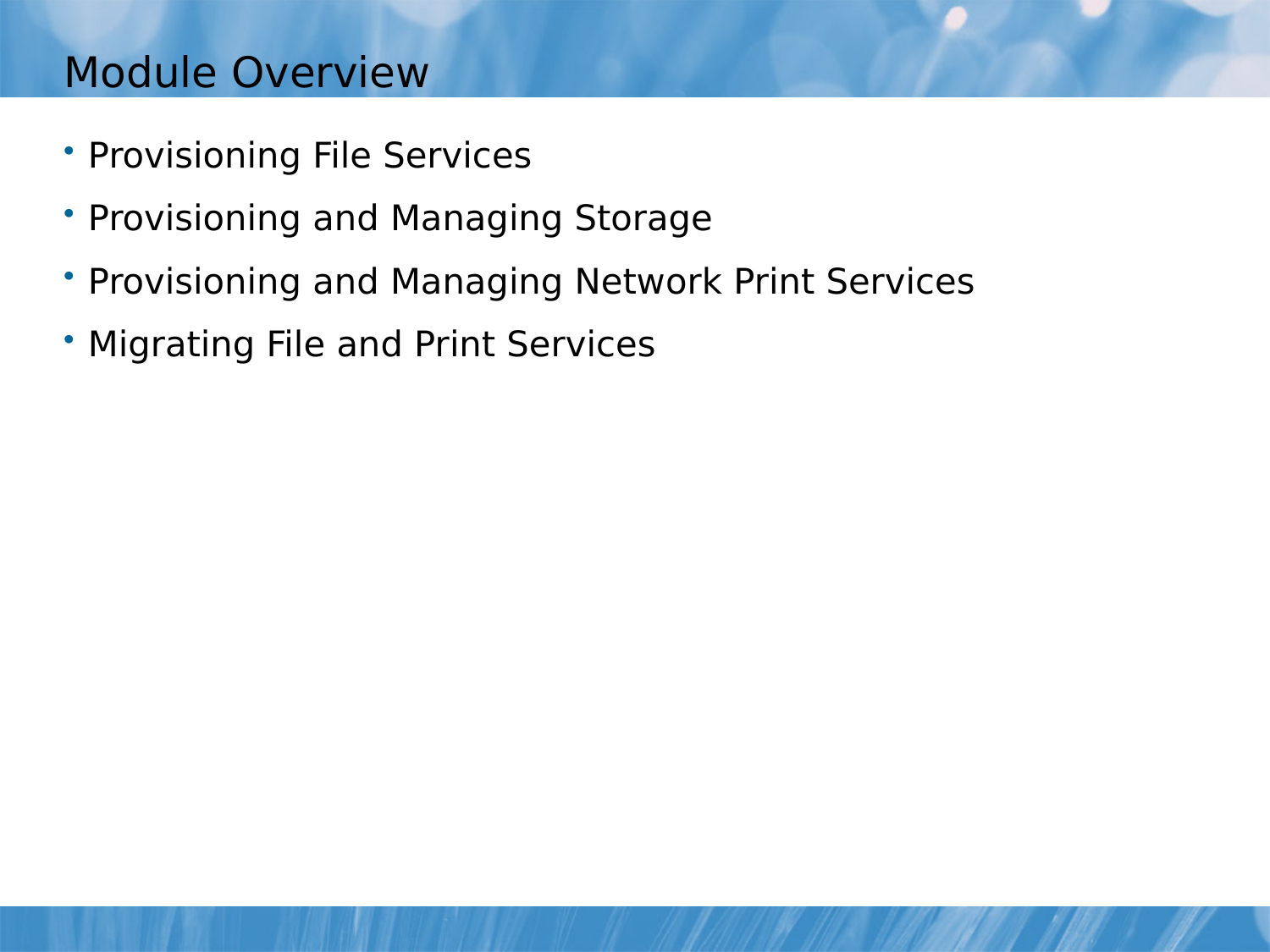

# Module Overview
Provisioning File Services
Provisioning and Managing Storage
Provisioning and Managing Network Print Services
Migrating File and Print Services